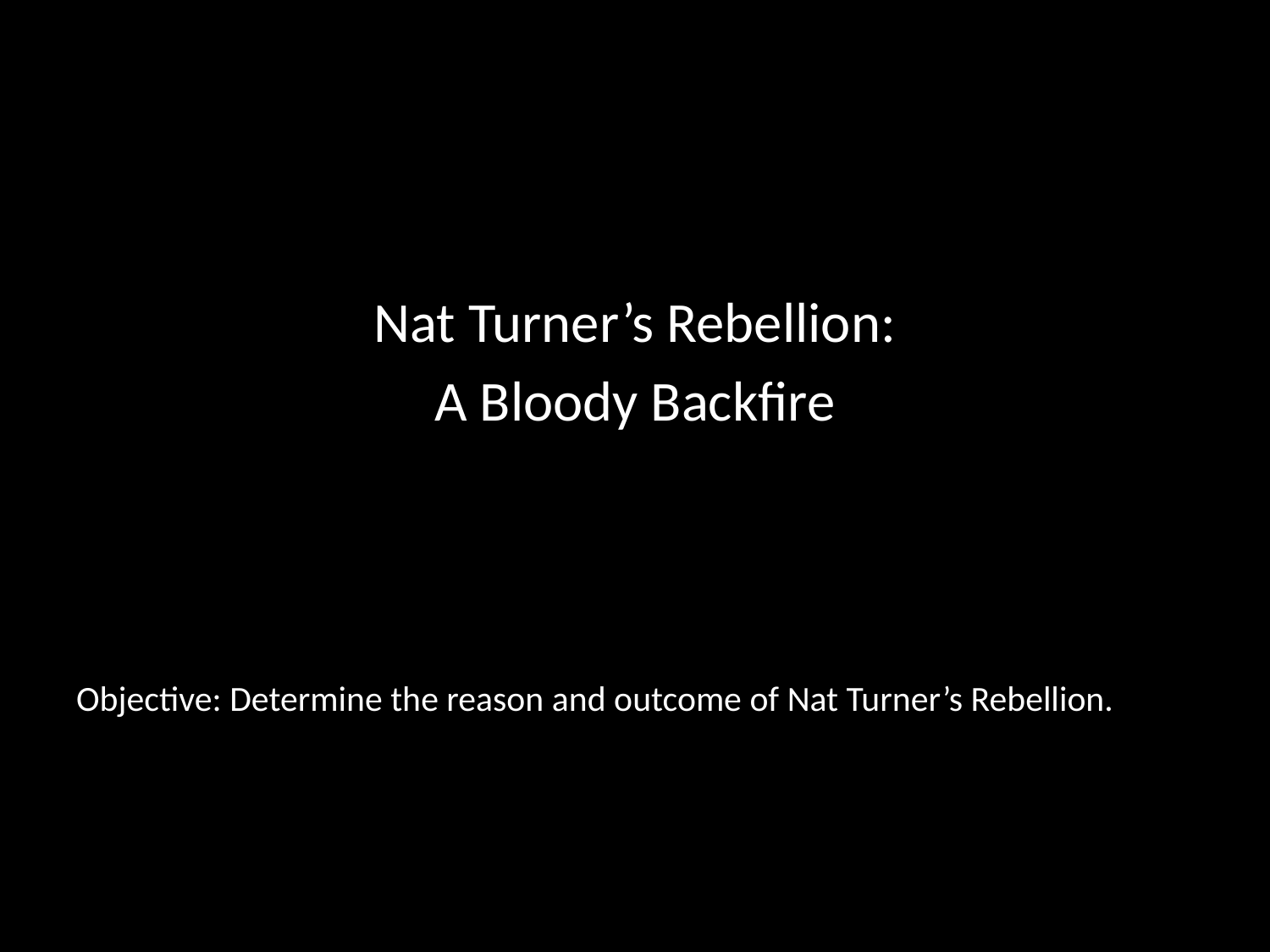

Nat Turner’s Rebellion:
A Bloody Backfire

Objective: Determine the reason and outcome of Nat Turner’s Rebellion.